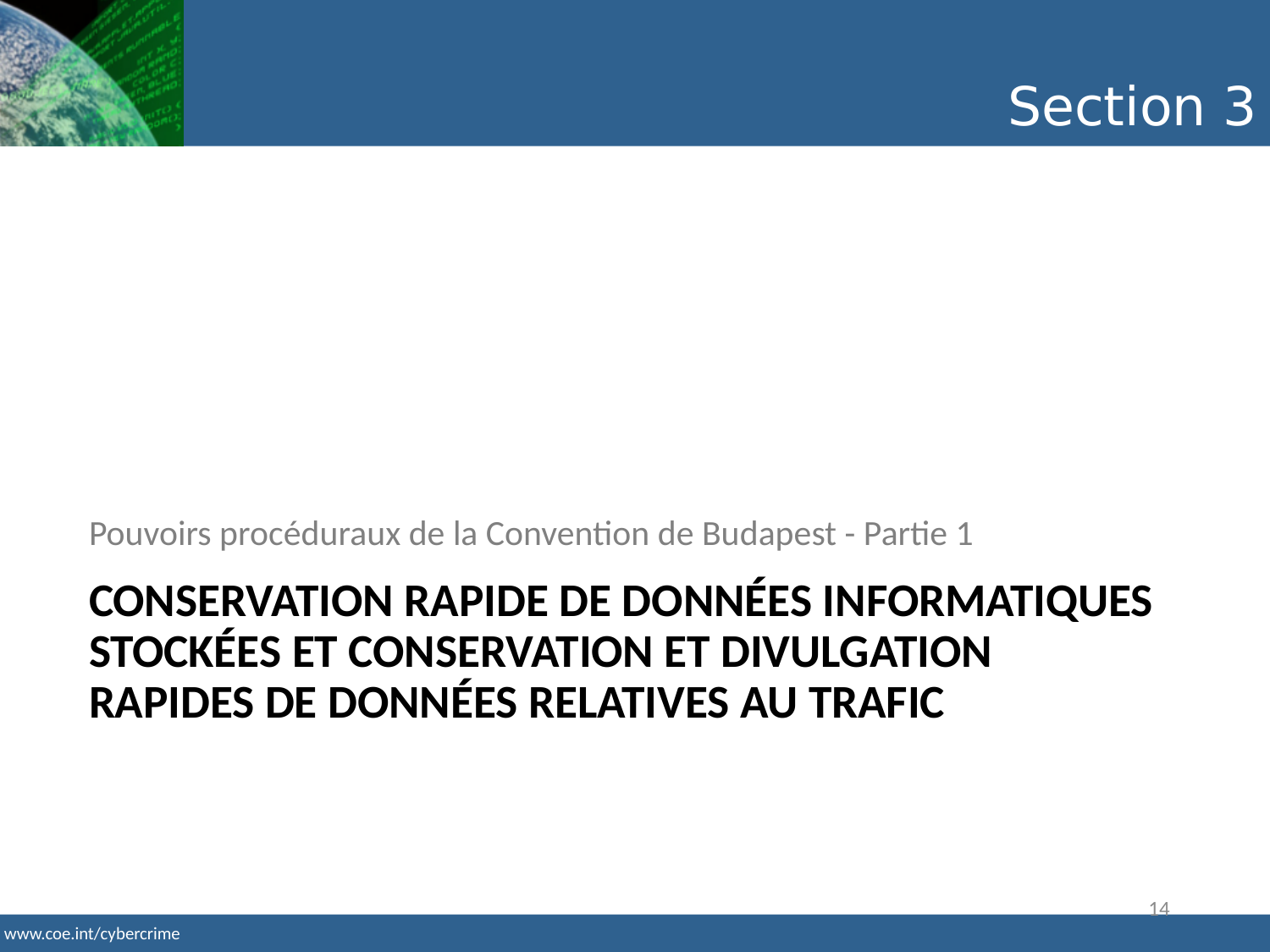

Section 3

Pouvoirs procéduraux de la Convention de Budapest - Partie 1

Conservation rapide de données informatiques stockées et Conservation et divulgation rapides de données relatives au trafic
14